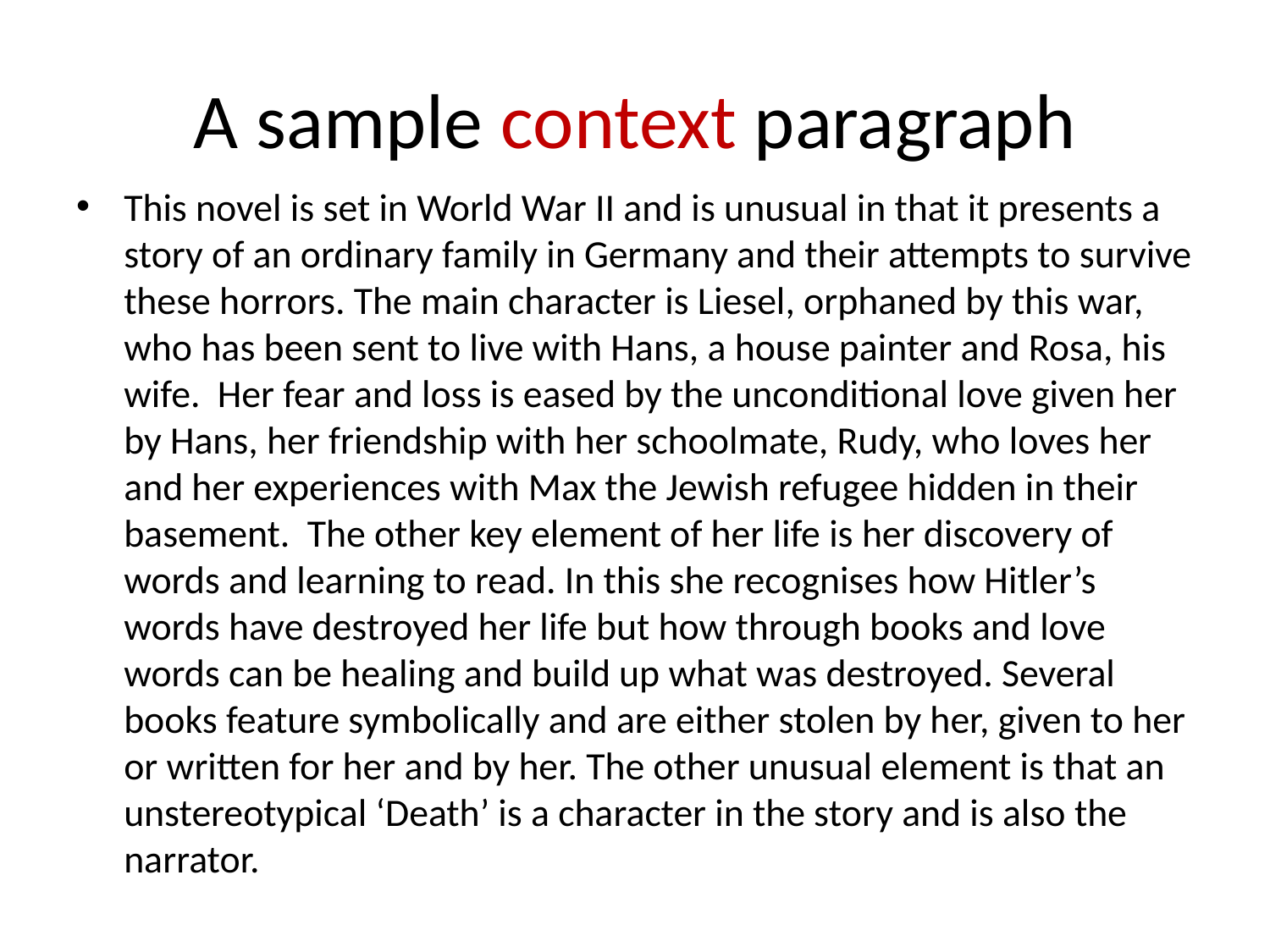

# A sample context paragraph
This novel is set in World War II and is unusual in that it presents a story of an ordinary family in Germany and their attempts to survive these horrors. The main character is Liesel, orphaned by this war, who has been sent to live with Hans, a house painter and Rosa, his wife.  Her fear and loss is eased by the unconditional love given her by Hans, her friendship with her schoolmate, Rudy, who loves her and her experiences with Max the Jewish refugee hidden in their basement.  The other key element of her life is her discovery of words and learning to read. In this she recognises how Hitler’s words have destroyed her life but how through books and love words can be healing and build up what was destroyed. Several books feature symbolically and are either stolen by her, given to her or written for her and by her. The other unusual element is that an unstereotypical ‘Death’ is a character in the story and is also the narrator.